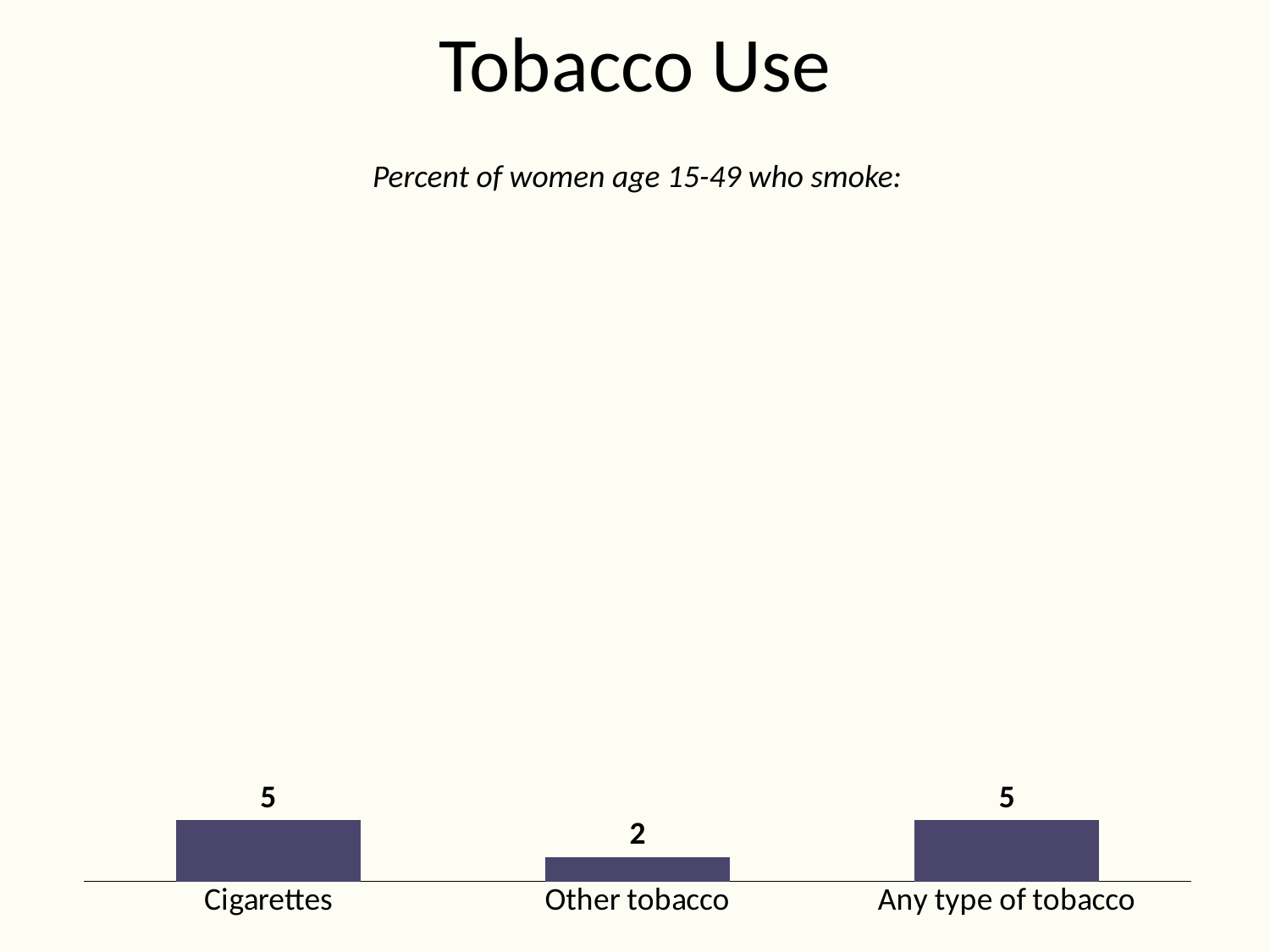

# Tobacco Use
Percent of women age 15-49 who smoke:

### Chart

| Category | Women |
|---|---|
| Cigarettes | 5.0 |
| Other tobacco | 2.0 |
| Any type of tobacco | 5.0 |